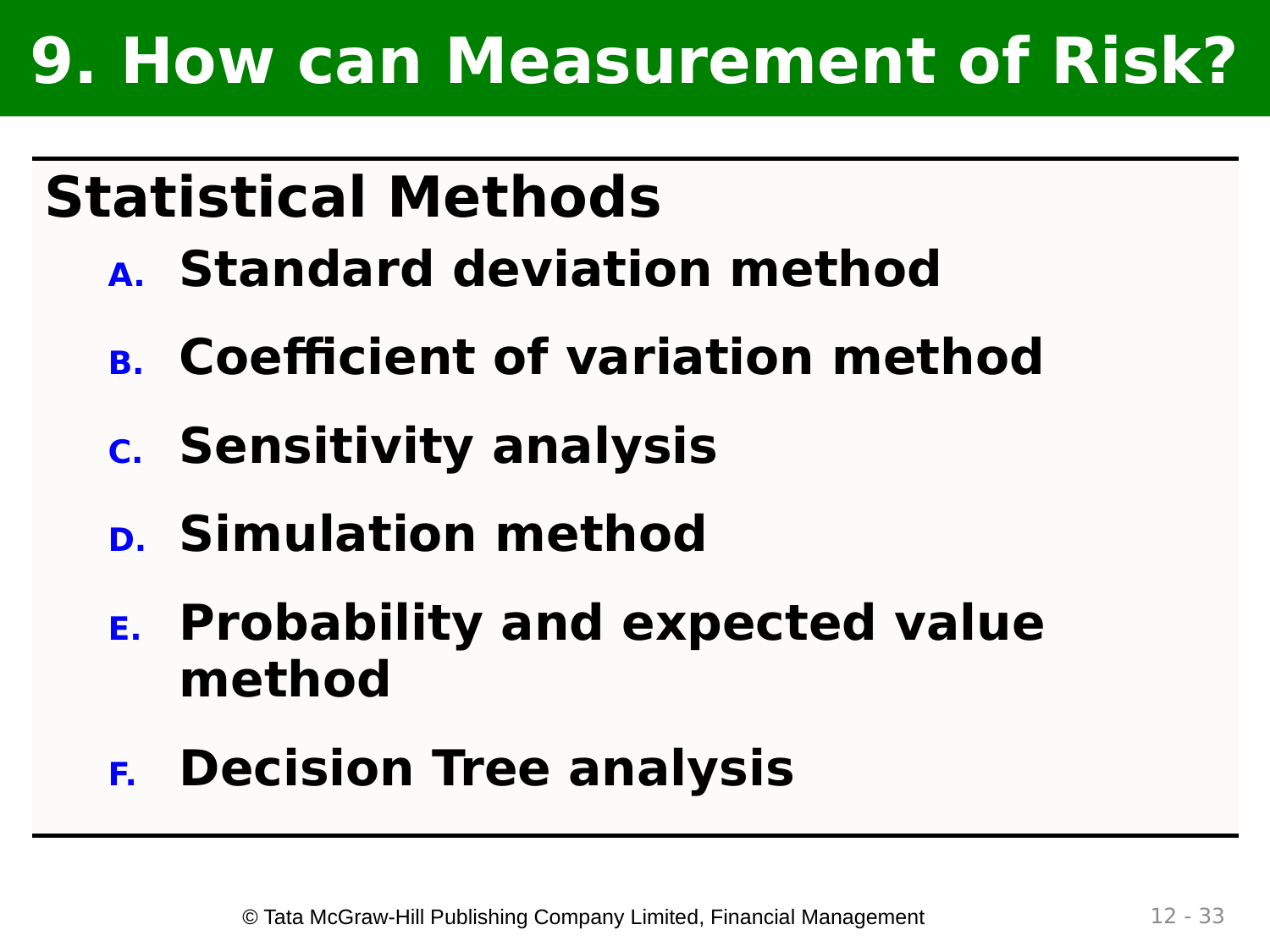

# 9. How can Measurement of Risk?
| Statistical Methods Standard deviation method Coefficient of variation method Sensitivity analysis Simulation method Probability and expected value method Decision Tree analysis |
| --- |
© Tata McGraw-Hill Publishing Company Limited, Financial Management
12 - 33